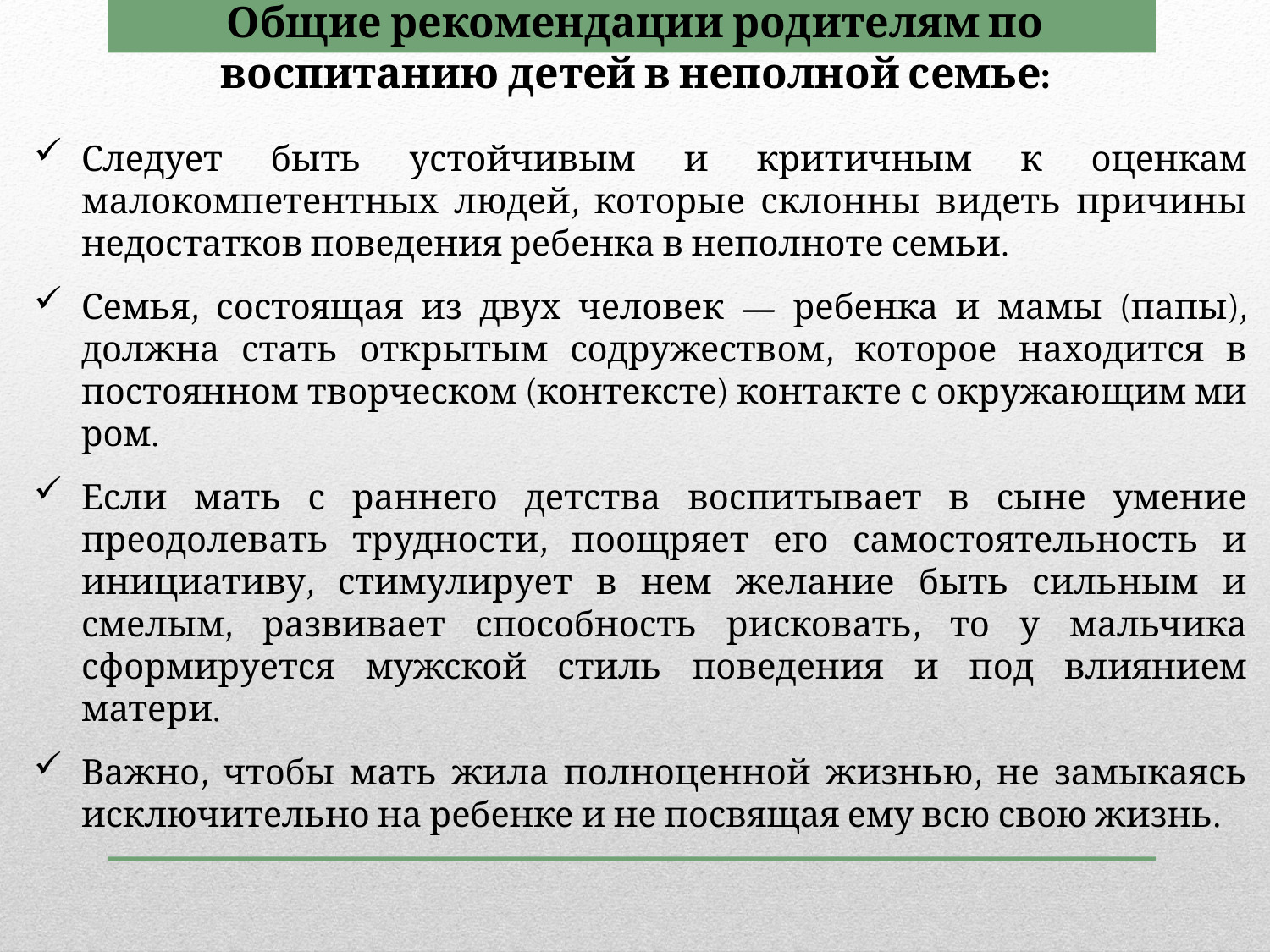

Общие рекомендации родителям по воспитанию детей в неполной семье:
Следует быть устойчивым и критичным к оценкам малокомпетентных людей, которые склонны видеть при­чины недостатков поведения ребенка в неполноте семьи.
Семья, состоящая из двух человек — ребенка и мамы (папы), должна стать открытым содружеством, которое находится в постоянном творческом (контексте) контакте с окружающим ми­ром.
Если мать с раннего детства воспитывает в сыне умение преодолевать трудности, поощряет его самостоятельность и инициативу, стимулирует в нем желание быть сильным и смелым, развивает способность рисковать, то у мальчика сформируется мужской стиль поведения и под влиянием матери.
Важно, чтобы мать жила полноценной жизнью, не замыкаясь исключительно на ребенке и не посвящая ему всю свою жизнь.